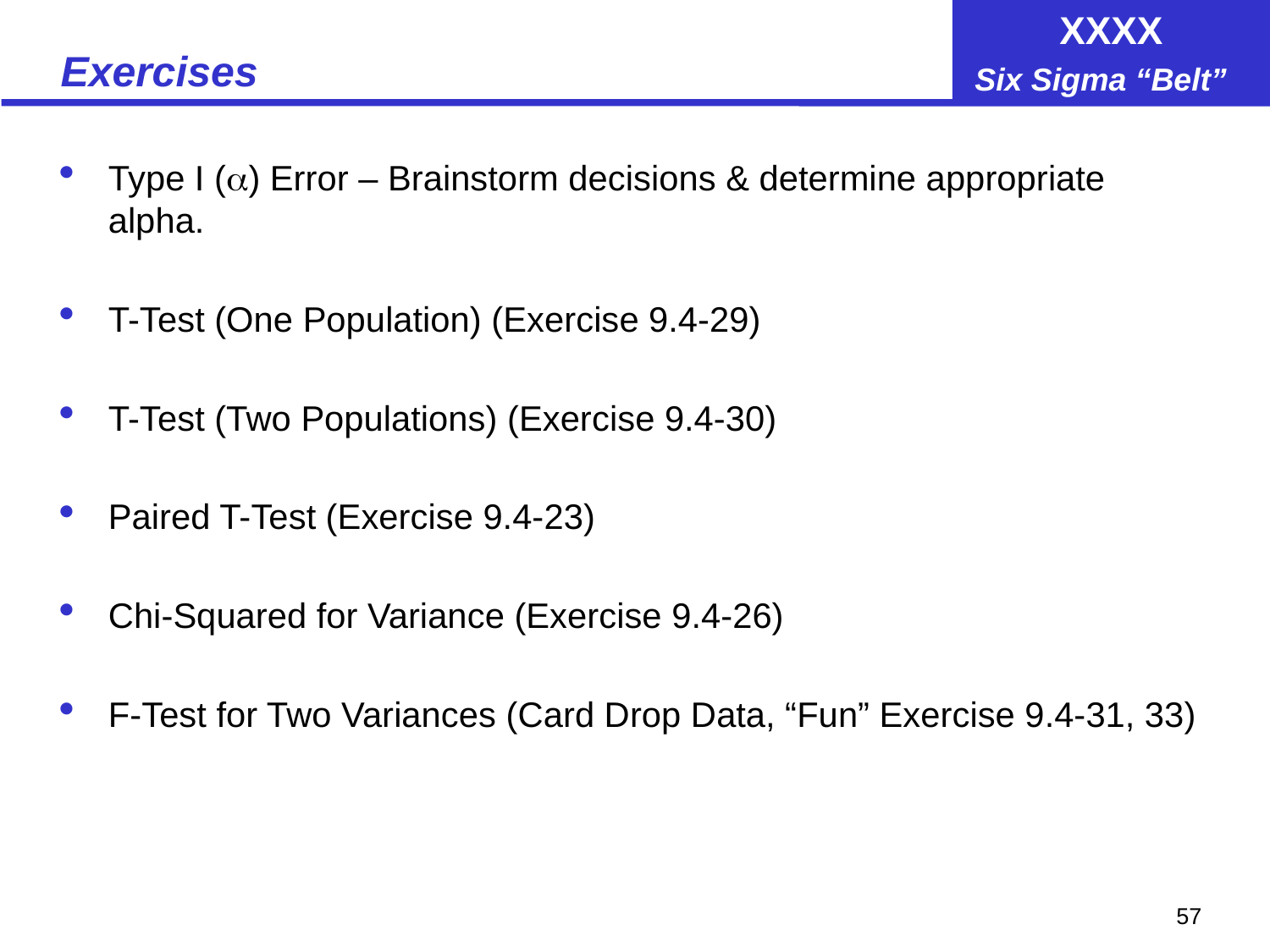

# Exercises
Type I (α) Error – Brainstorm decisions & determine appropriate alpha.

T-Test (One Population) (Exercise 9.4-29)

T-Test (Two Populations) (Exercise 9.4-30)

Paired T-Test (Exercise 9.4-23)

Chi-Squared for Variance (Exercise 9.4-26)

F-Test for Two Variances (Card Drop Data, “Fun” Exercise 9.4-31, 33)